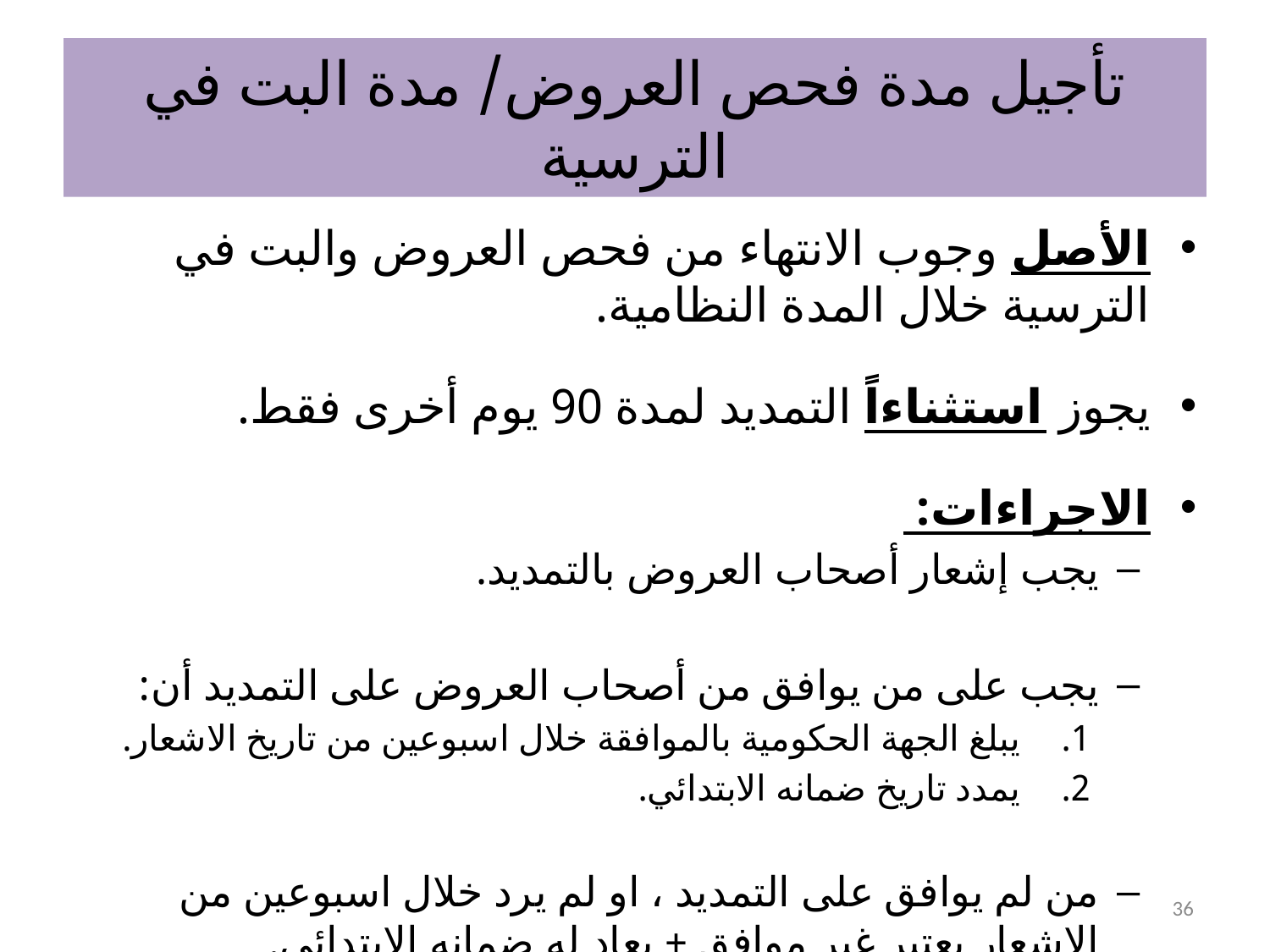

# تأجيل مدة فحص العروض/ مدة البت في الترسية
الأصل وجوب الانتهاء من فحص العروض والبت في الترسية خلال المدة النظامية.

يجوز استثناءاً التمديد لمدة 90 يوم أخرى فقط.

الاجراءات:
يجب إشعار أصحاب العروض بالتمديد.

يجب على من يوافق من أصحاب العروض على التمديد أن:
يبلغ الجهة الحكومية بالموافقة خلال اسبوعين من تاريخ الاشعار.
يمدد تاريخ ضمانه الابتدائي.

من لم يوافق على التمديد ، او لم يرد خلال اسبوعين من الاشعار يعتبر غير موافق + يعاد له ضمانه الابتدائي.
36